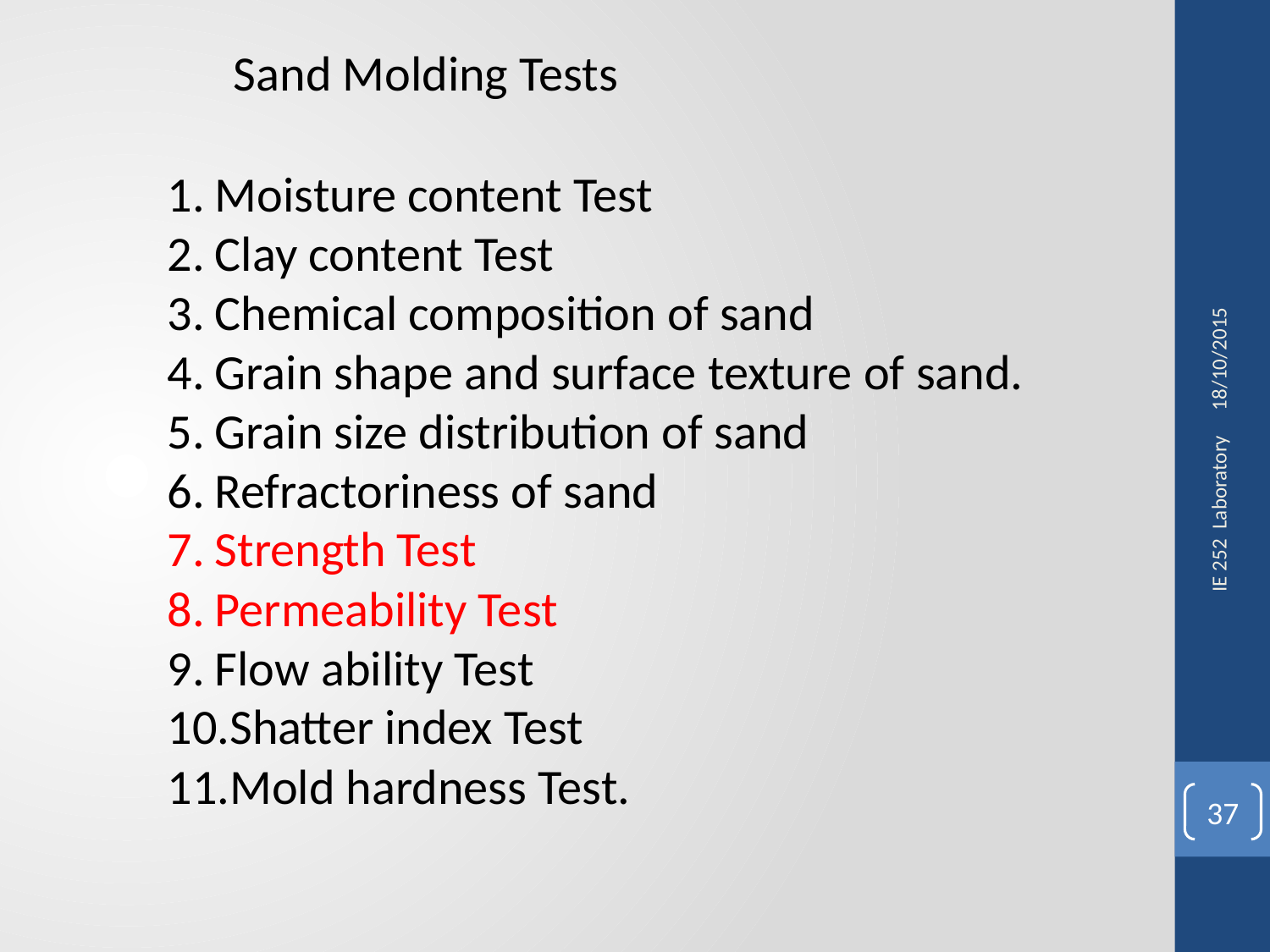

Sand Molding Tests
Moisture content Test
Clay content Test
Chemical composition of sand
Grain shape and surface texture of sand.
Grain size distribution of sand
Refractoriness of sand
Strength Test
Permeability Test
Flow ability Test
Shatter index Test
Mold hardness Test.
18/10/2015
IE 252  Laboratory
37